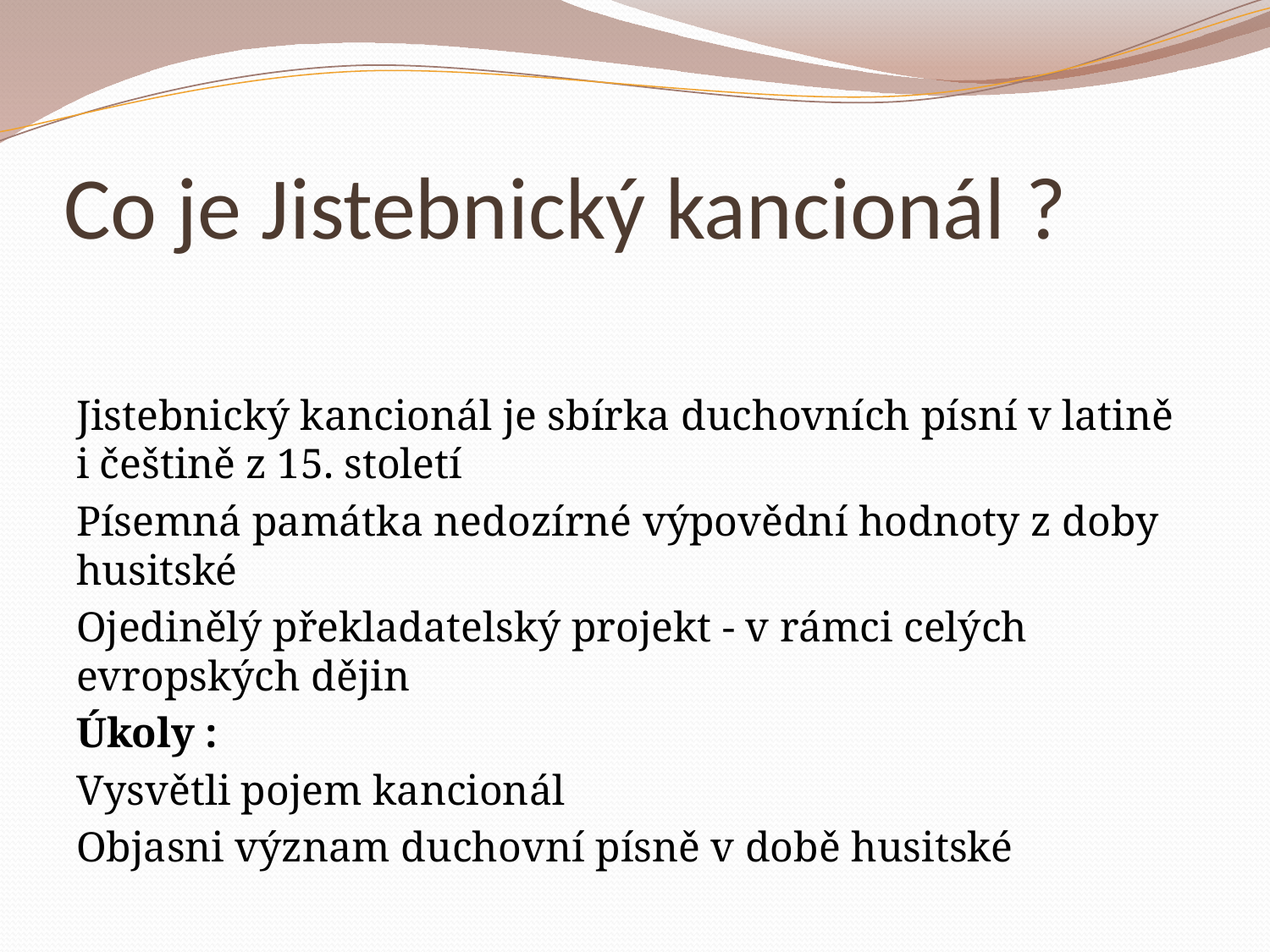

# Co je Jistebnický kancionál ?

Jistebnický kancionál je sbírka duchovních písní v latině i češtině z 15. století
Písemná památka nedozírné výpovědní hodnoty z doby husitské
Ojedinělý překladatelský projekt - v rámci celých evropských dějin
Úkoly :
Vysvětli pojem kancionál
Objasni význam duchovní písně v době husitské